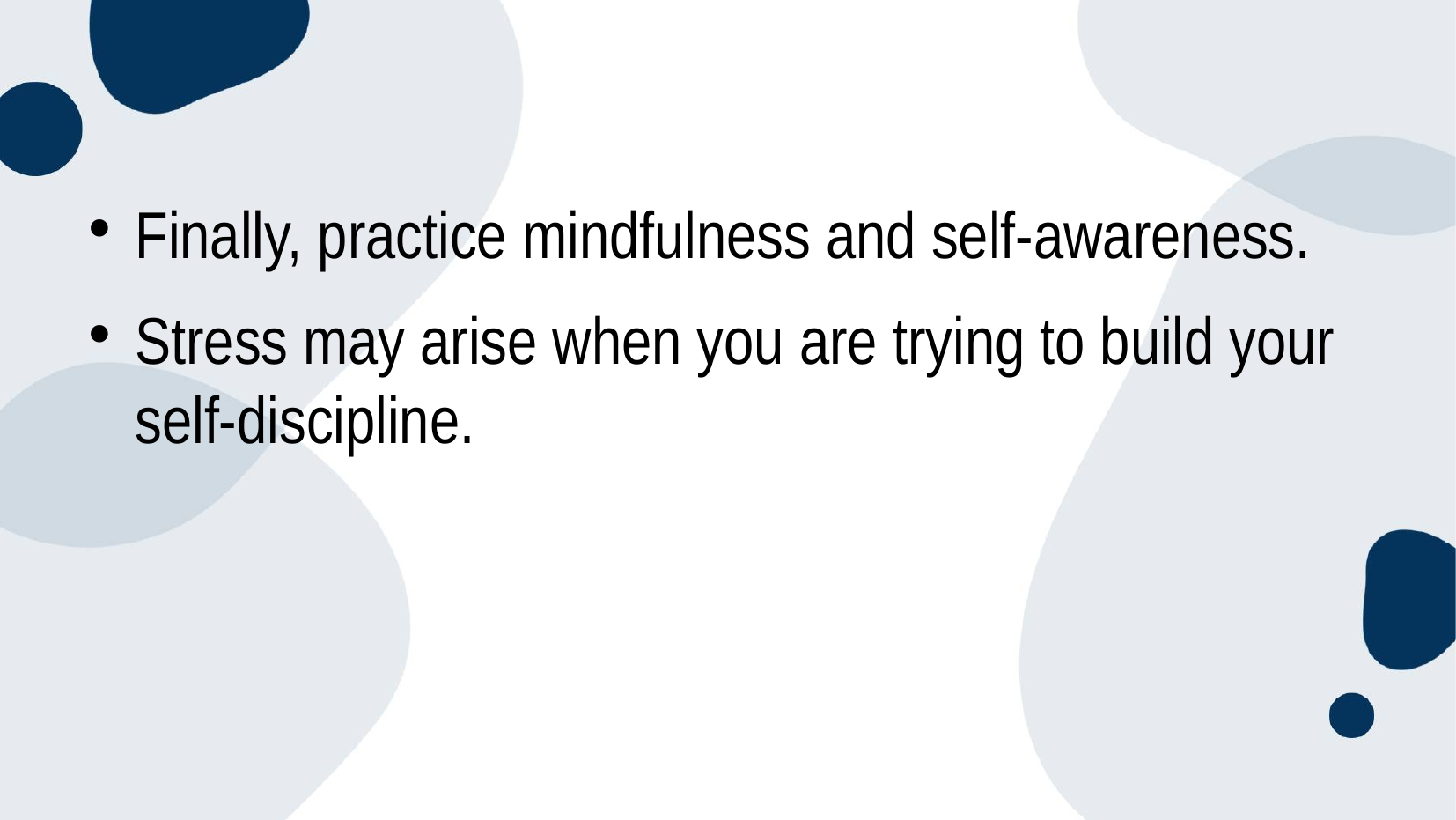

#
Finally, practice mindfulness and self-awareness.
Stress may arise when you are trying to build your self-discipline.